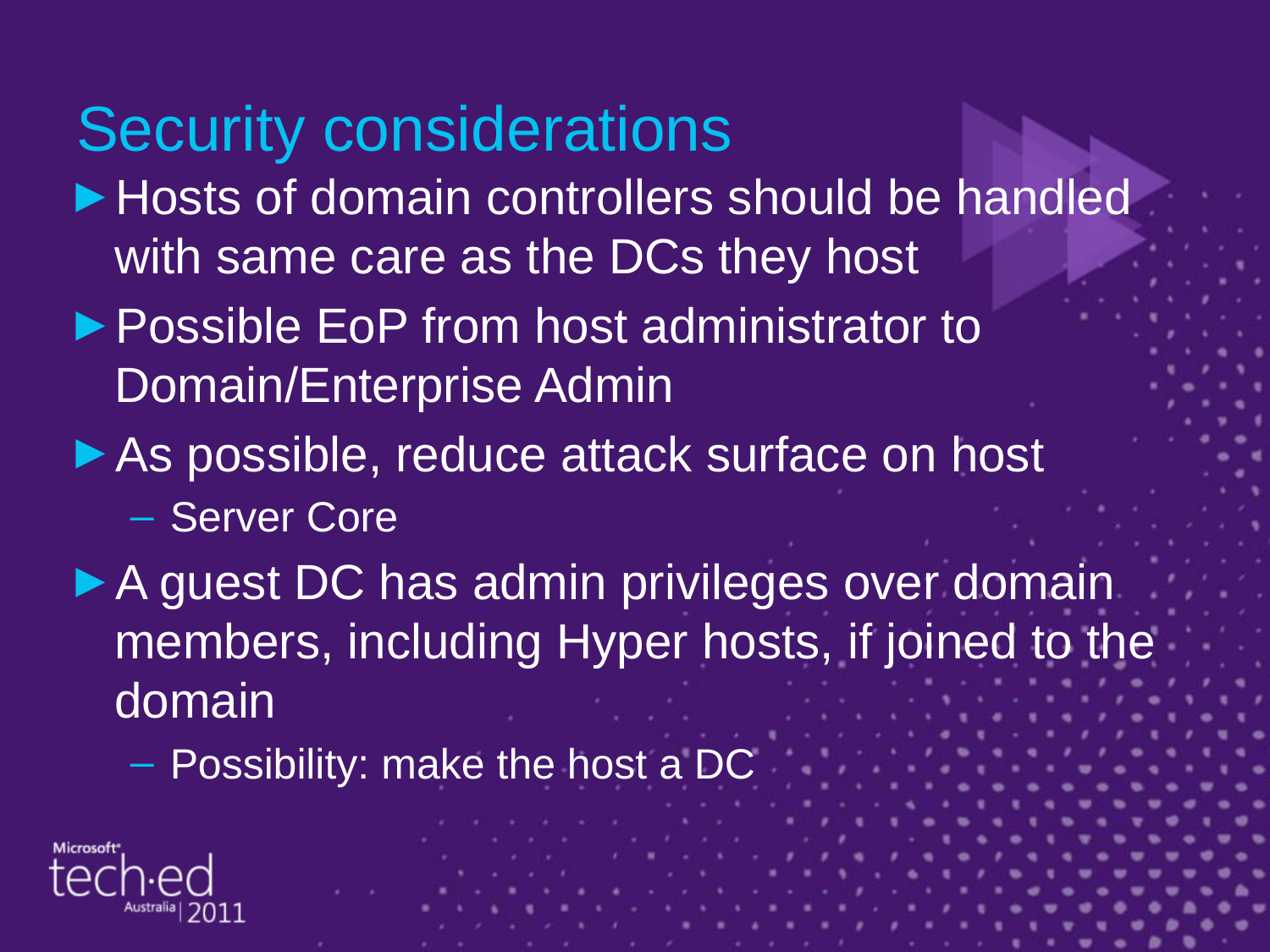

# Security considerations
Hosts of domain controllers should be handled with same care as the DCs they host
Possible EoP from host administrator to Domain/Enterprise Admin
As possible, reduce attack surface on host
Server Core
A guest DC has admin privileges over domain members, including Hyper hosts, if joined to the domain
Possibility: make the host a DC